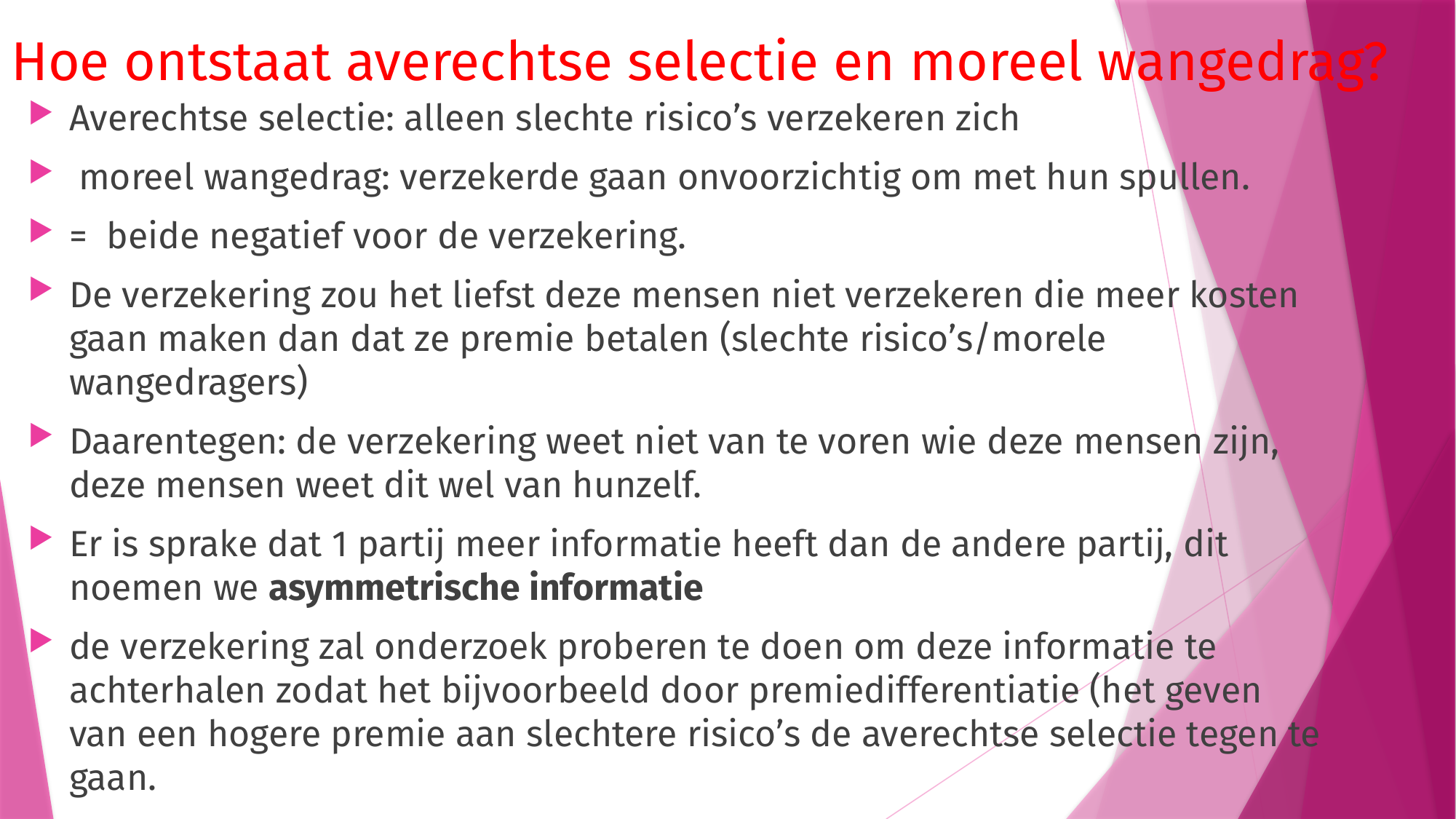

# Hoe ontstaat averechtse selectie en moreel wangedrag?
Averechtse selectie: alleen slechte risico’s verzekeren zich
 moreel wangedrag: verzekerde gaan onvoorzichtig om met hun spullen.
=  beide negatief voor de verzekering.
De verzekering zou het liefst deze mensen niet verzekeren die meer kosten gaan maken dan dat ze premie betalen (slechte risico’s/morele wangedragers)
Daarentegen: de verzekering weet niet van te voren wie deze mensen zijn, deze mensen weet dit wel van hunzelf.
Er is sprake dat 1 partij meer informatie heeft dan de andere partij, dit noemen we asymmetrische informatie
de verzekering zal onderzoek proberen te doen om deze informatie te achterhalen zodat het bijvoorbeeld door premiedifferentiatie (het geven van een hogere premie aan slechtere risico’s de averechtse selectie tegen te gaan.